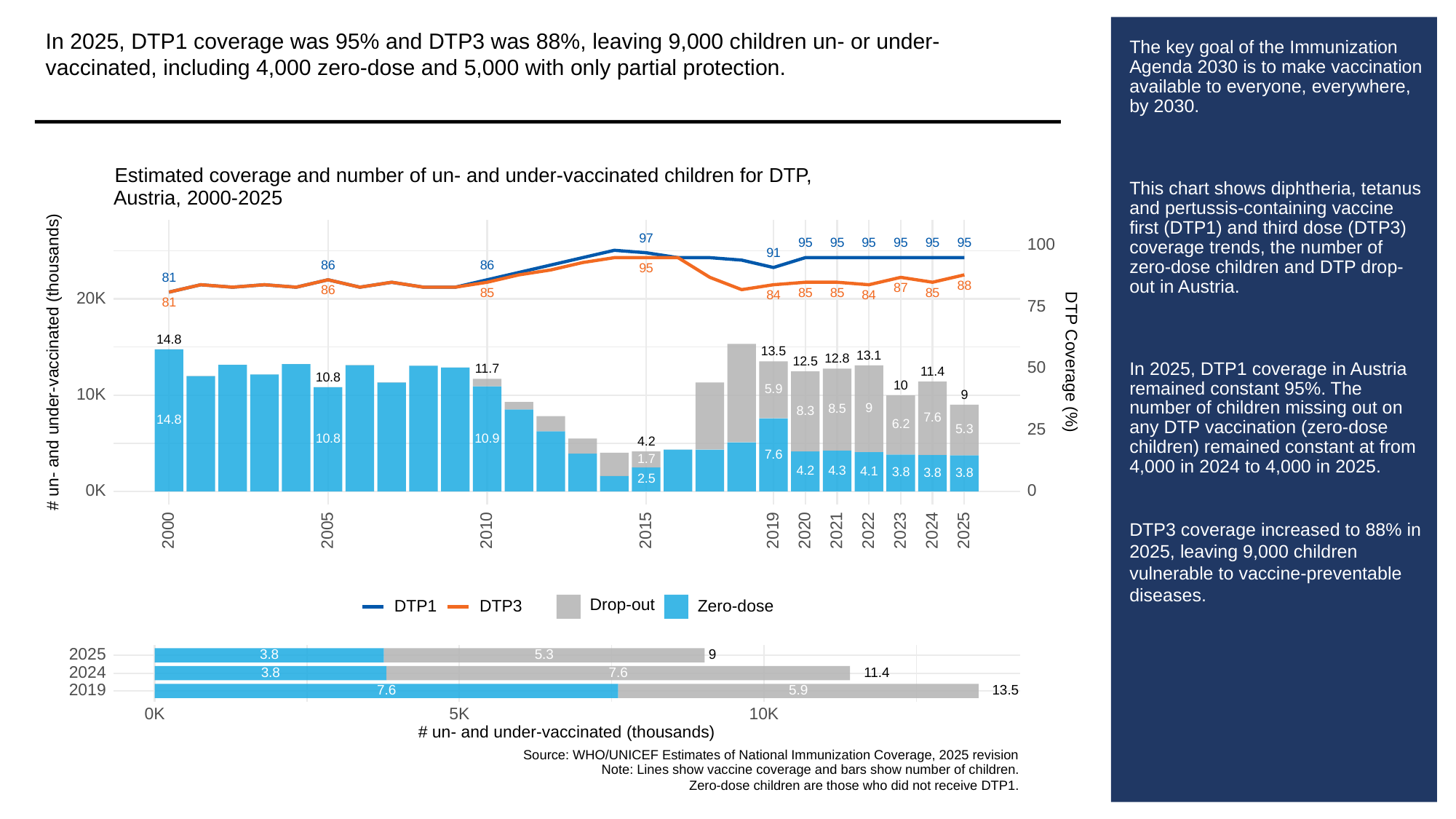

In 2025, DTP1 coverage was 95% and DTP3 was 88%, leaving 9,000 children un- or under-vaccinated, including 4,000 zero-dose and 5,000 with only partial protection.
# The key goal of the Immunization Agenda 2030 is to make vaccination available to everyone, everywhere, by 2030.

This chart shows diphtheria, tetanus and pertussis-containing vaccine first (DTP1) and third dose (DTP3) coverage trends, the number of zero-dose children and DTP drop-out in Austria.

In 2025, DTP1 coverage in Austria remained constant 95%. The number of children missing out on any DTP vaccination (zero-dose children) remained constant at from 4,000 in 2024 to 4,000 in 2025.

DTP3 coverage increased to 88% in 2025, leaving 9,000 children vulnerable to vaccine-preventable diseases.

Estimated coverage and number of un- and under-vaccinated children for DTP,
Austria, 2000-2025

97
95
95
95
95
95
95
100
91

86
86
95
81
88
87
86
85
85
85
85
84
84
20K
81

75
14.8

13.5

13.1
12.8
# un- and under-vaccinated (thousands)
DTP Coverage (%)
12.5

50

11.7

11.4

10.8

10

5.9

10K
9

9

8.5
8.3

7.6
14.8

6.2
25
5.3

10.9
10.8
4.2

7.6

1.7

4.3
4.2
4.1

3.8
3.8
3.8
2.5

0K
0

2023
2000
2005
2010
2015
2019
2020
2021
2022
2024
2025

Drop-out
DTP3
Zero-dose
DTP1

2025
3.8
5.3
9

2024
3.8
7.6
11.4

2019
13.5
7.6
5.9

0K
10K
5K
# un- and under-vaccinated (thousands)
Source: WHO/UNICEF Estimates of National Immunization Coverage, 2025 revision
Note: Lines show vaccine coverage and bars show number of children.
Zero-dose children are those who did not receive DTP1.